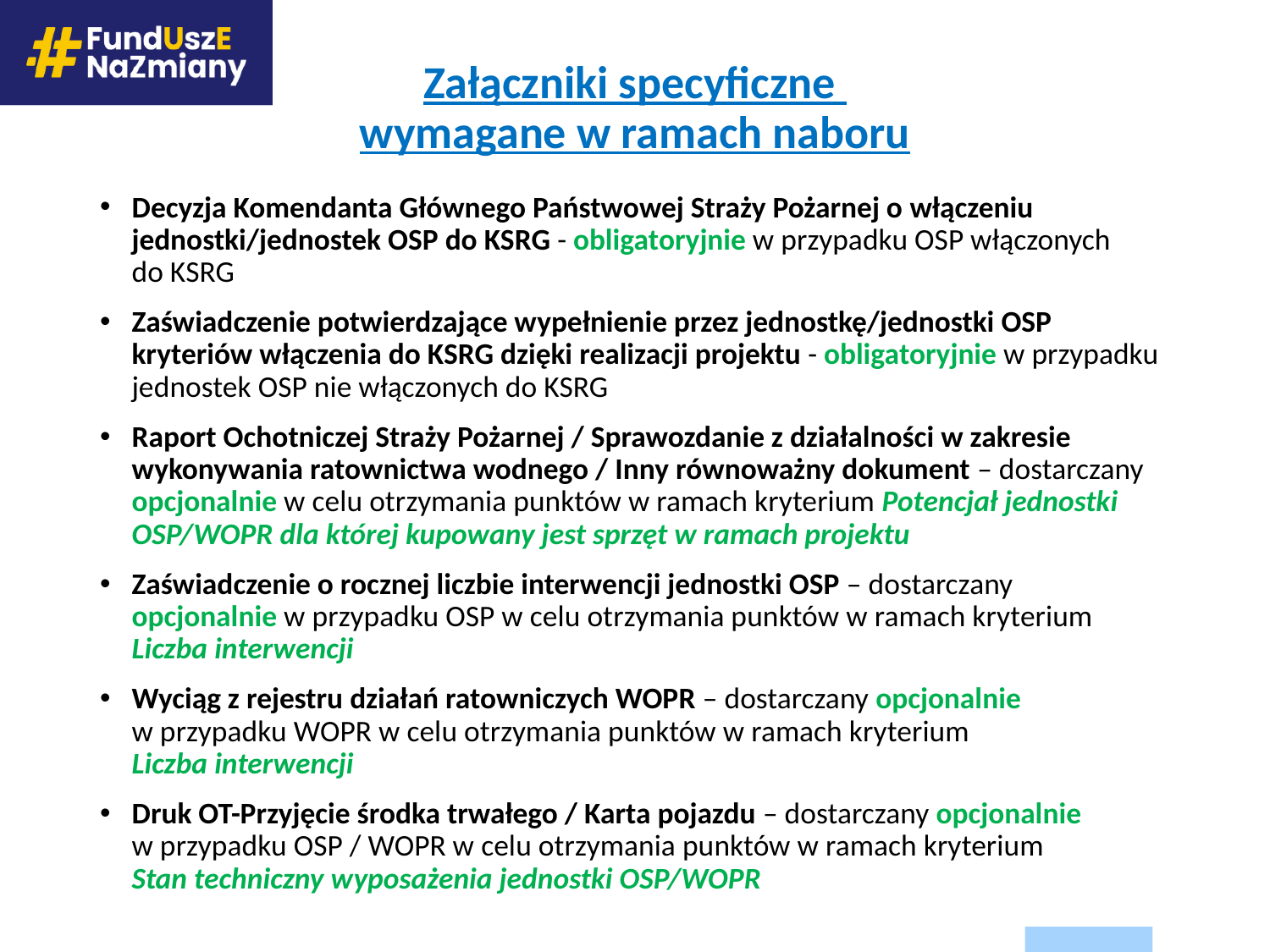

# Załączniki specyficzne wymagane w ramach naboru
Decyzja Komendanta Głównego Państwowej Straży Pożarnej o włączeniu jednostki/jednostek OSP do KSRG - obligatoryjnie w przypadku OSP włączonych
do KSRG
Zaświadczenie potwierdzające wypełnienie przez jednostkę/jednostki OSP kryteriów włączenia do KSRG dzięki realizacji projektu - obligatoryjnie w przypadku jednostek OSP nie włączonych do KSRG
Raport Ochotniczej Straży Pożarnej / Sprawozdanie z działalności w zakresie wykonywania ratownictwa wodnego / Inny równoważny dokument – dostarczany opcjonalnie w celu otrzymania punktów w ramach kryterium Potencjał jednostki OSP/WOPR dla której kupowany jest sprzęt w ramach projektu
Zaświadczenie o rocznej liczbie interwencji jednostki OSP – dostarczany
opcjonalnie w przypadku OSP w celu otrzymania punktów w ramach kryterium Liczba interwencji
Wyciąg z rejestru działań ratowniczych WOPR – dostarczany opcjonalnie
w przypadku WOPR w celu otrzymania punktów w ramach kryterium
Liczba interwencji
Druk OT-Przyjęcie środka trwałego / Karta pojazdu – dostarczany opcjonalnie
w przypadku OSP / WOPR w celu otrzymania punktów w ramach kryterium
Stan techniczny wyposażenia jednostki OSP/WOPR